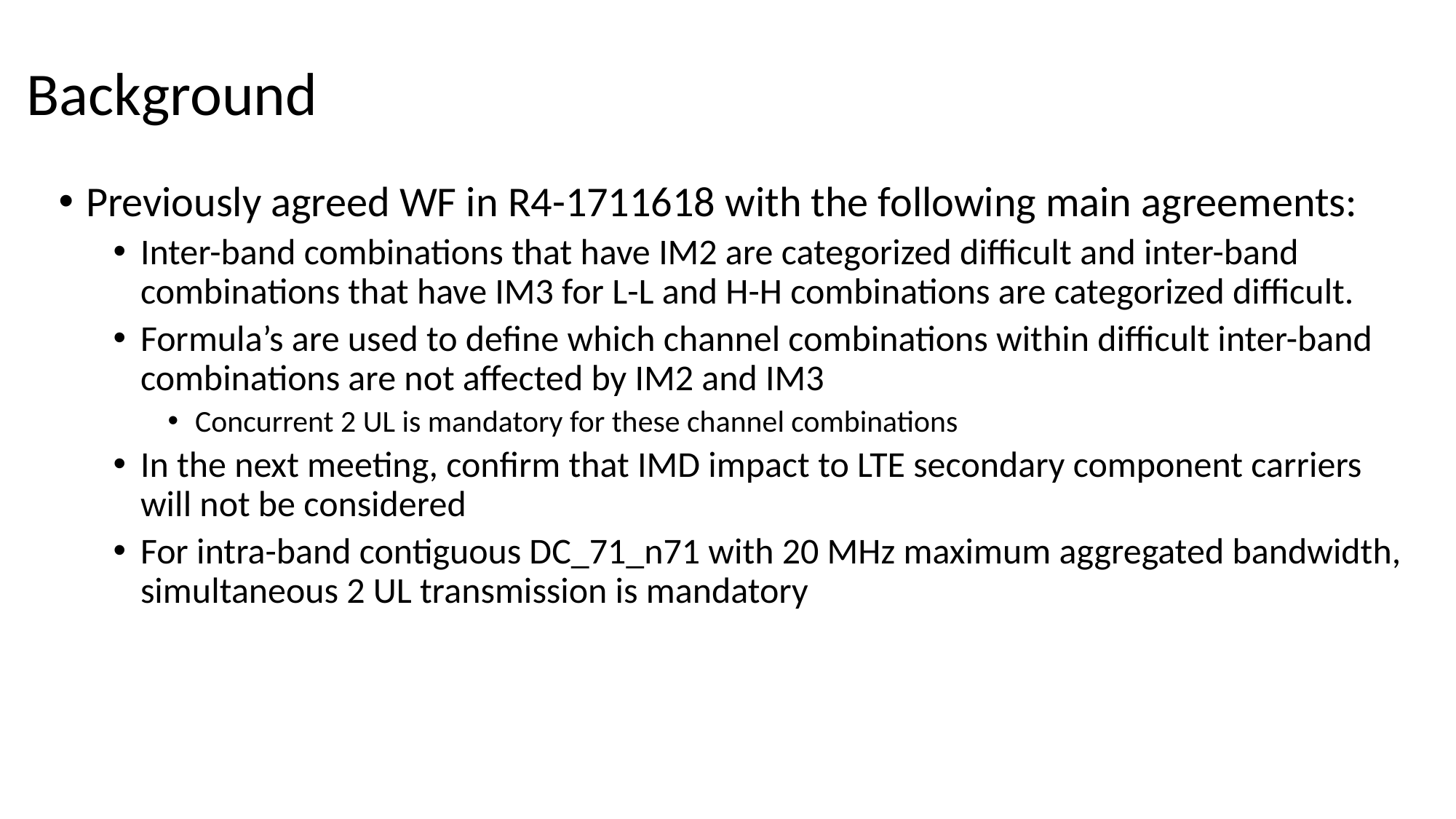

# Background
Previously agreed WF in R4-1711618 with the following main agreements:
Inter-band combinations that have IM2 are categorized difficult and inter-band combinations that have IM3 for L-L and H-H combinations are categorized difficult.
Formula’s are used to define which channel combinations within difficult inter-band combinations are not affected by IM2 and IM3
Concurrent 2 UL is mandatory for these channel combinations
In the next meeting, confirm that IMD impact to LTE secondary component carriers will not be considered
For intra-band contiguous DC_71_n71 with 20 MHz maximum aggregated bandwidth, simultaneous 2 UL transmission is mandatory